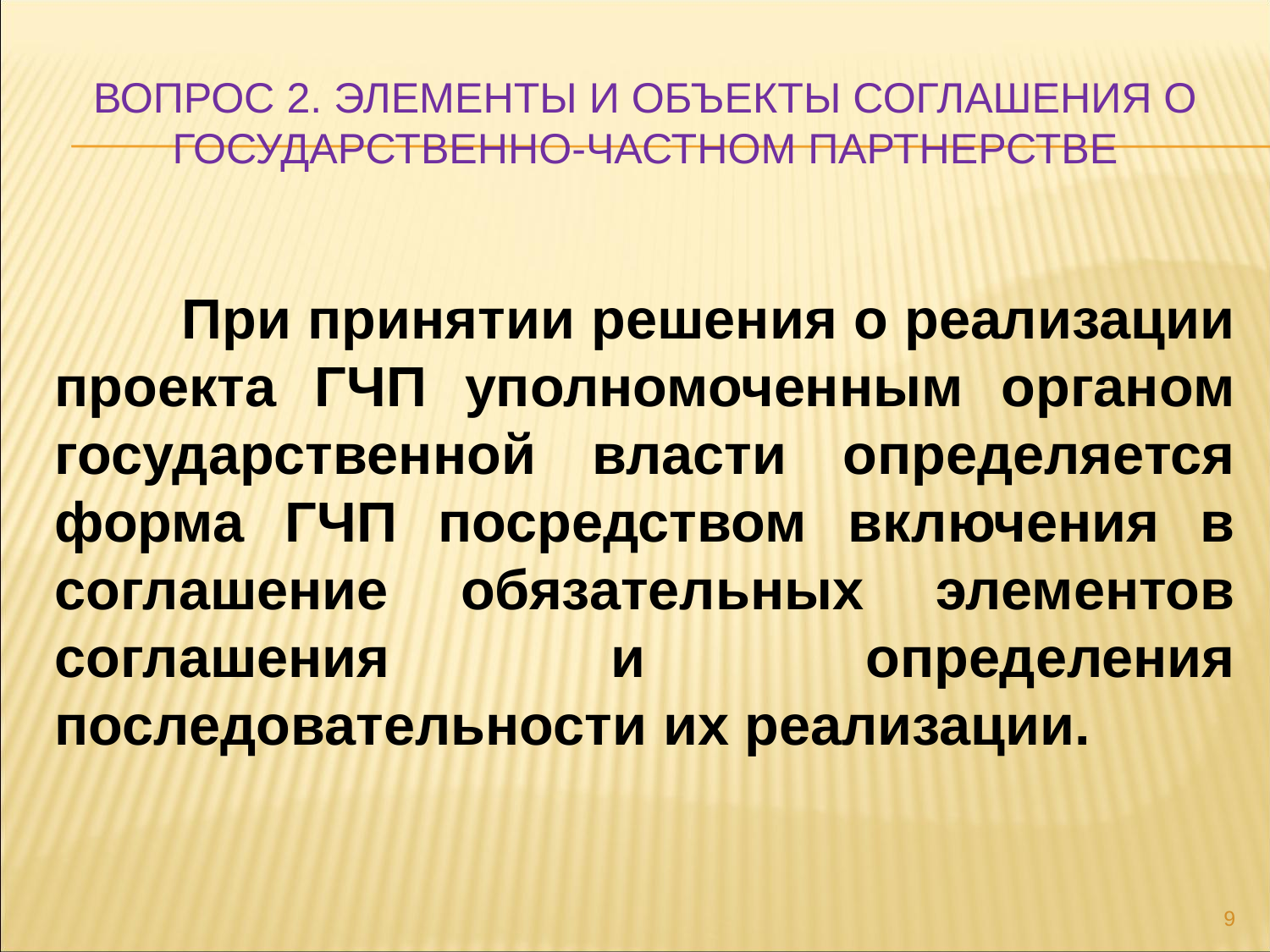

# ВОПРОС 2. ЭЛЕМЕНТЫ И ОБЪЕКТЫ СОГЛАШЕНИЯ О ГОСУДАРСТВЕННО-ЧАСТНОМ ПАРТНЕРСТВЕ
	При принятии решения о реализации проекта ГЧП уполномоченным органом государственной власти определяется форма ГЧП посредством включения в соглашение обязательных элементов соглашения и определения последовательности их реализации.
9